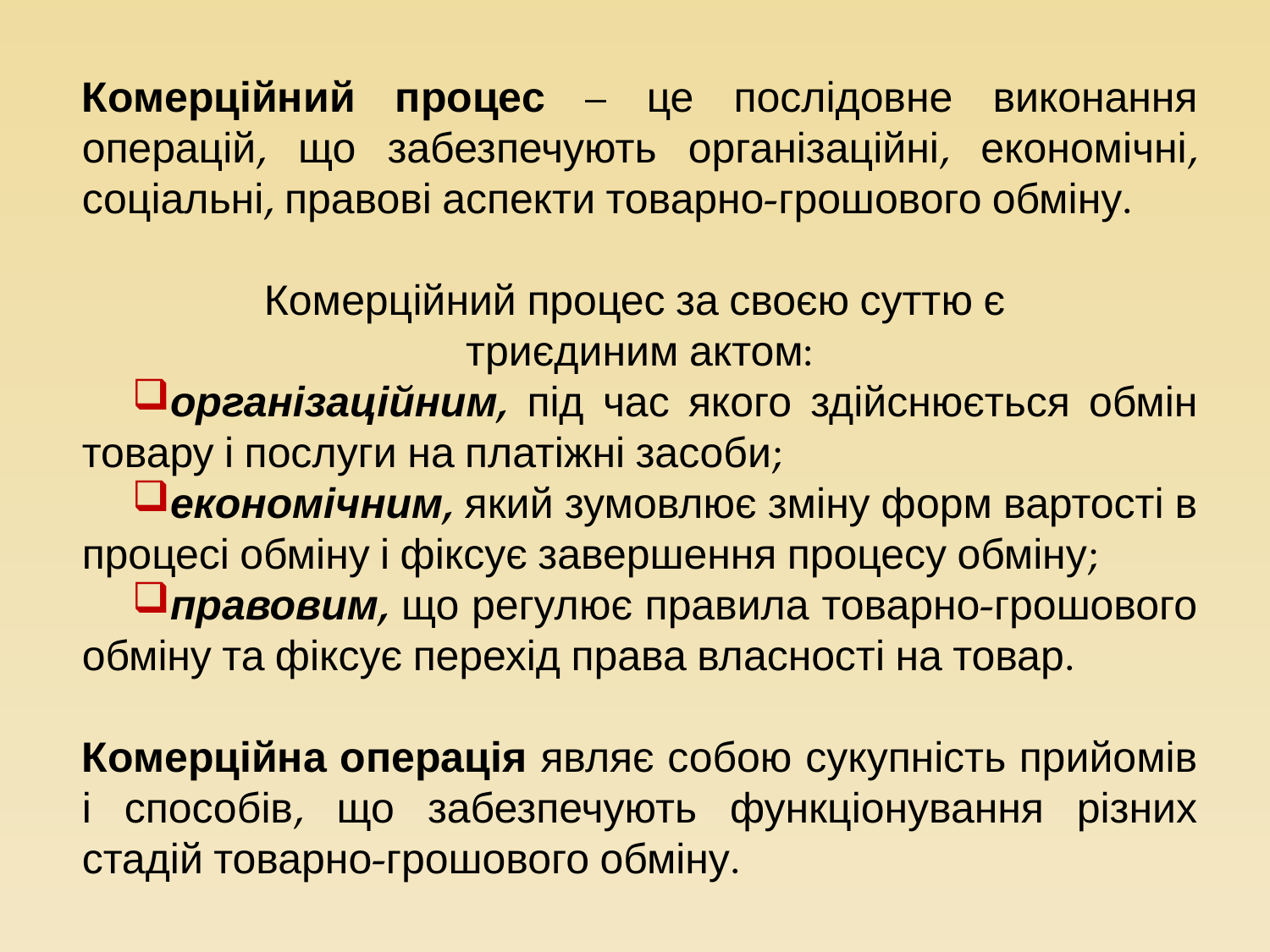

Комерційний процес – це послідовне виконання операцій, що забезпечують організаційні, економічні, соціальні, правові аспекти товарно-грошового обміну.

Комерційний процес за своєю суттю є
триєдиним актом:
організаційним, під час якого здійснюється обмін товару і послуги на платіжні засоби;
економічним, який зумовлює зміну форм вартості в процесі обміну і фіксує завершення процесу обміну;
правовим, що регулює правила товарно-грошового обміну та фіксує перехід права власності на товар.

Комерційна операція являє собою сукупність прийомів і способів, що забезпечують функціонування різних стадій товарно-грошового обміну.